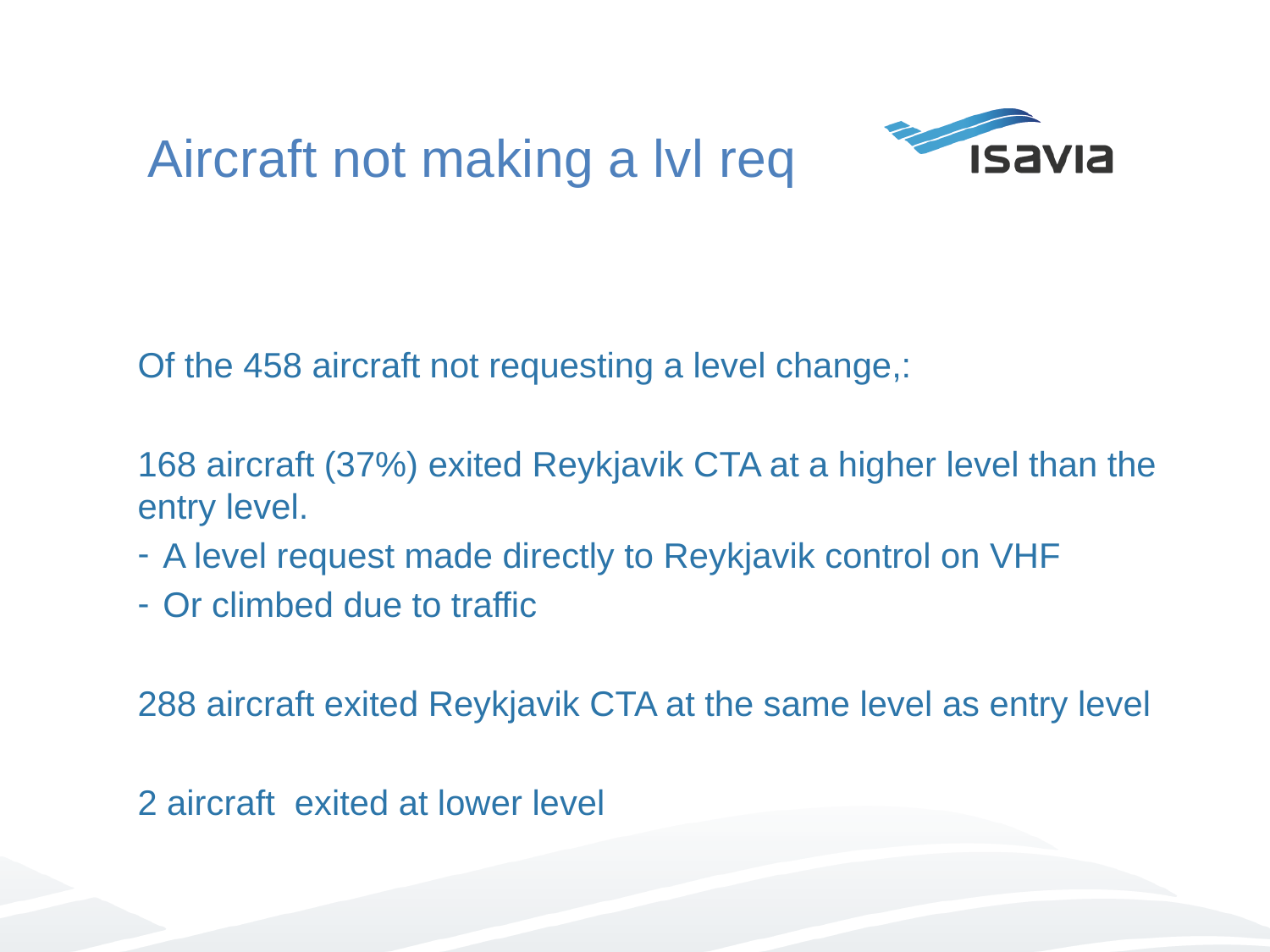

# Aircraft not making a lvl req
Of the 458 aircraft not requesting a level change,:

168 aircraft (37%) exited Reykjavik CTA at a higher level than the entry level.
A level request made directly to Reykjavik control on VHF
Or climbed due to traffic

288 aircraft exited Reykjavik CTA at the same level as entry level

2 aircraft  exited at lower level